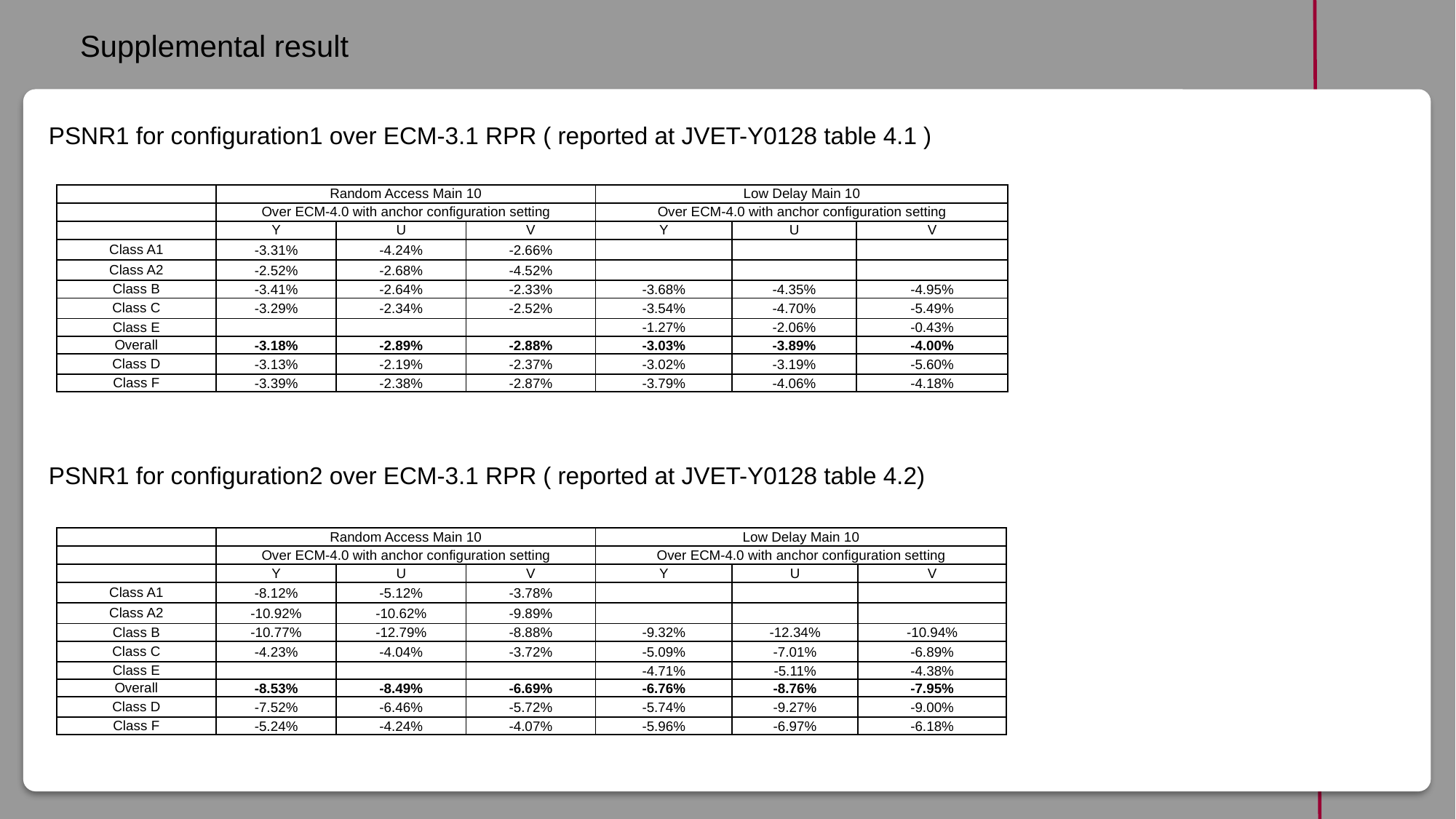

Supplemental result
ind
PSNR1 for configuration1 over ECM-3.1 RPR ( reported at JVET-Y0128 table 4.1 )
|  | Random Access Main 10 |  |  | Low Delay Main 10 |  |  |
| --- | --- | --- | --- | --- | --- | --- |
|  | Over ECM-4.0 with anchor configuration setting |  |  | Over ECM-4.0 with anchor configuration setting |  |  |
|  | Y | U | V | Y | U | V |
| Class A1 | -3.31% | -4.24% | -2.66% |  |  |  |
| Class A2 | -2.52% | -2.68% | -4.52% |  |  |  |
| Class B | -3.41% | -2.64% | -2.33% | -3.68% | -4.35% | -4.95% |
| Class C | -3.29% | -2.34% | -2.52% | -3.54% | -4.70% | -5.49% |
| Class E |  |  |  | -1.27% | -2.06% | -0.43% |
| Overall | -3.18% | -2.89% | -2.88% | -3.03% | -3.89% | -4.00% |
| Class D | -3.13% | -2.19% | -2.37% | -3.02% | -3.19% | -5.60% |
| Class F | -3.39% | -2.38% | -2.87% | -3.79% | -4.06% | -4.18% |
PSNR1 for configuration2 over ECM-3.1 RPR ( reported at JVET-Y0128 table 4.2)
|  | Random Access Main 10 |  |  | Low Delay Main 10 |  |  |
| --- | --- | --- | --- | --- | --- | --- |
|  | Over ECM-4.0 with anchor configuration setting |  |  | Over ECM-4.0 with anchor configuration setting |  |  |
|  | Y | U | V | Y | U | V |
| Class A1 | -8.12% | -5.12% | -3.78% |  |  |  |
| Class A2 | -10.92% | -10.62% | -9.89% |  |  |  |
| Class B | -10.77% | -12.79% | -8.88% | -9.32% | -12.34% | -10.94% |
| Class C | -4.23% | -4.04% | -3.72% | -5.09% | -7.01% | -6.89% |
| Class E |  |  |  | -4.71% | -5.11% | -4.38% |
| Overall | -8.53% | -8.49% | -6.69% | -6.76% | -8.76% | -7.95% |
| Class D | -7.52% | -6.46% | -5.72% | -5.74% | -9.27% | -9.00% |
| Class F | -5.24% | -4.24% | -4.07% | -5.96% | -6.97% | -6.18% |